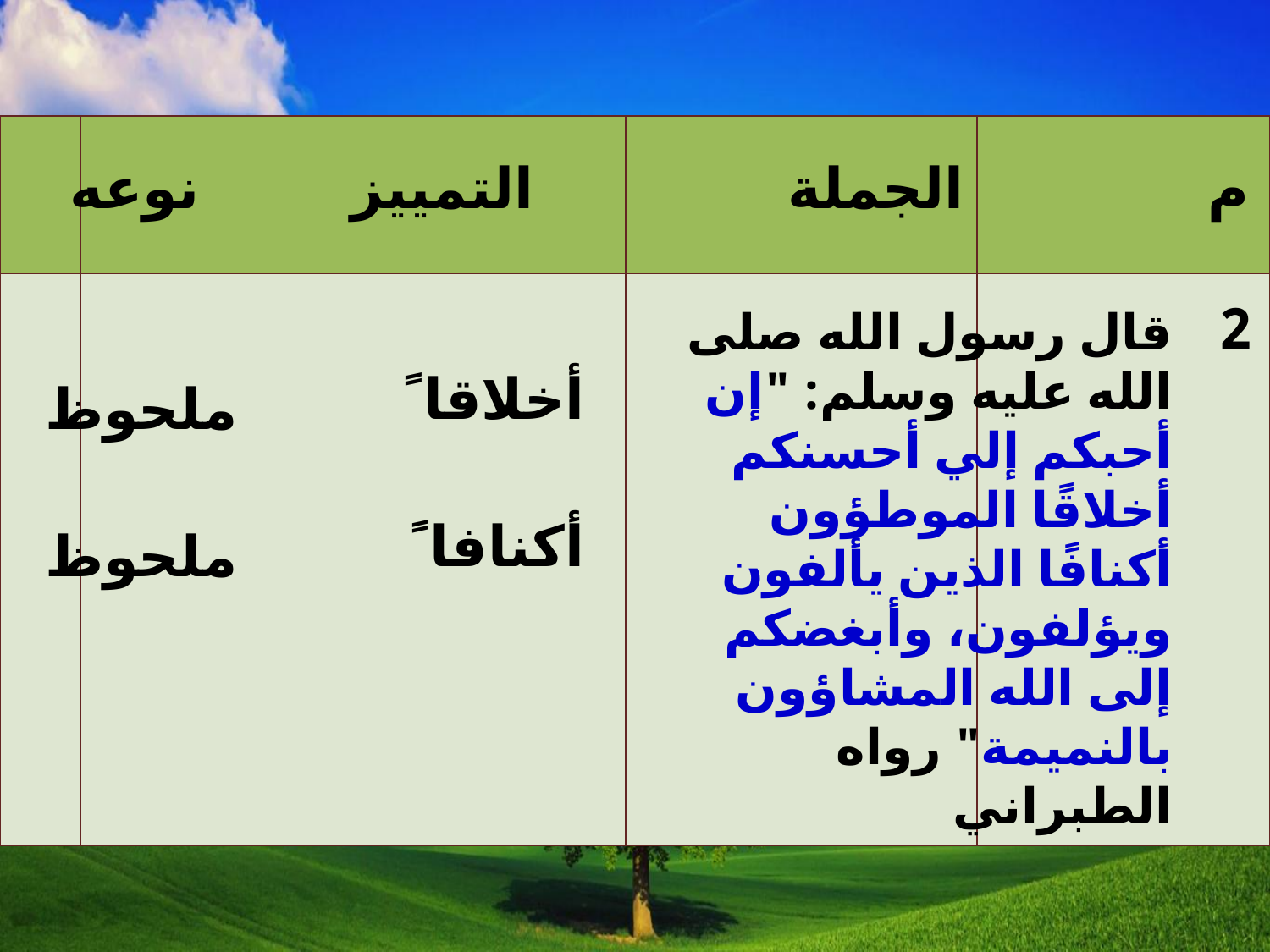

|  |  |  |  |
| --- | --- | --- | --- |
|  |  |  |  |
نوعه
التمييز
الجملة
م
2
قال رسول الله صلى الله عليه وسلم: "إن أحبكم إلي أحسنكم أخلاقًا الموطؤون أكنافًا الذين يألفون ويؤلفون، وأبغضكم إلى الله المشاؤون بالنميمة" رواه الطبراني
أخلاقا ً
ملحوظ
أكنافا ً
ملحوظ